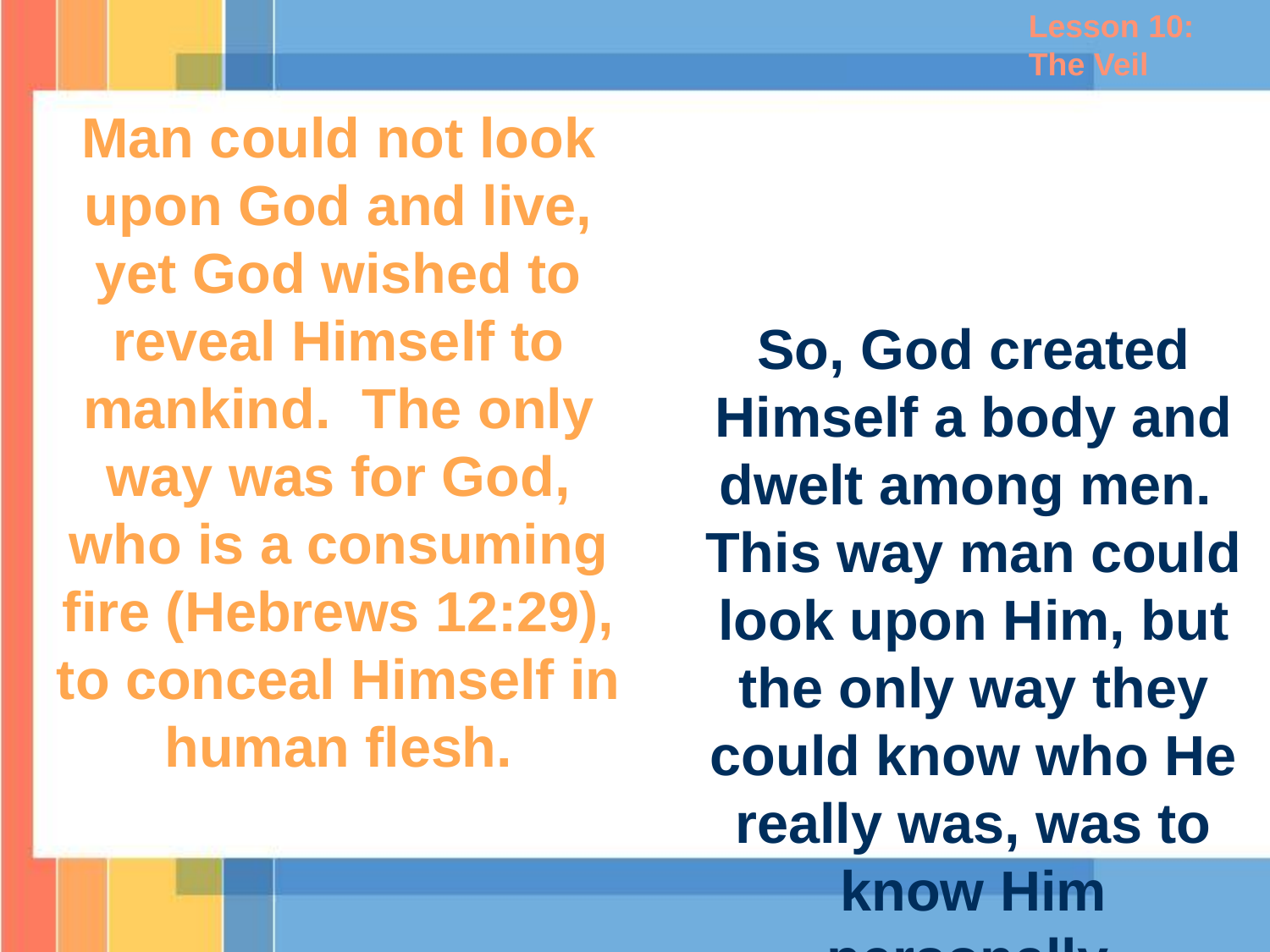

Lesson 10: The Veil
Man could not look upon God and live, yet God wished to reveal Himself to mankind.  The only way was for God, who is a consuming fire (Hebrews 12:29), to conceal Himself in human flesh.
So, God created Himself a body and dwelt among men.  This way man could look upon Him, but the only way they could know who He really was, was to know Him personally.